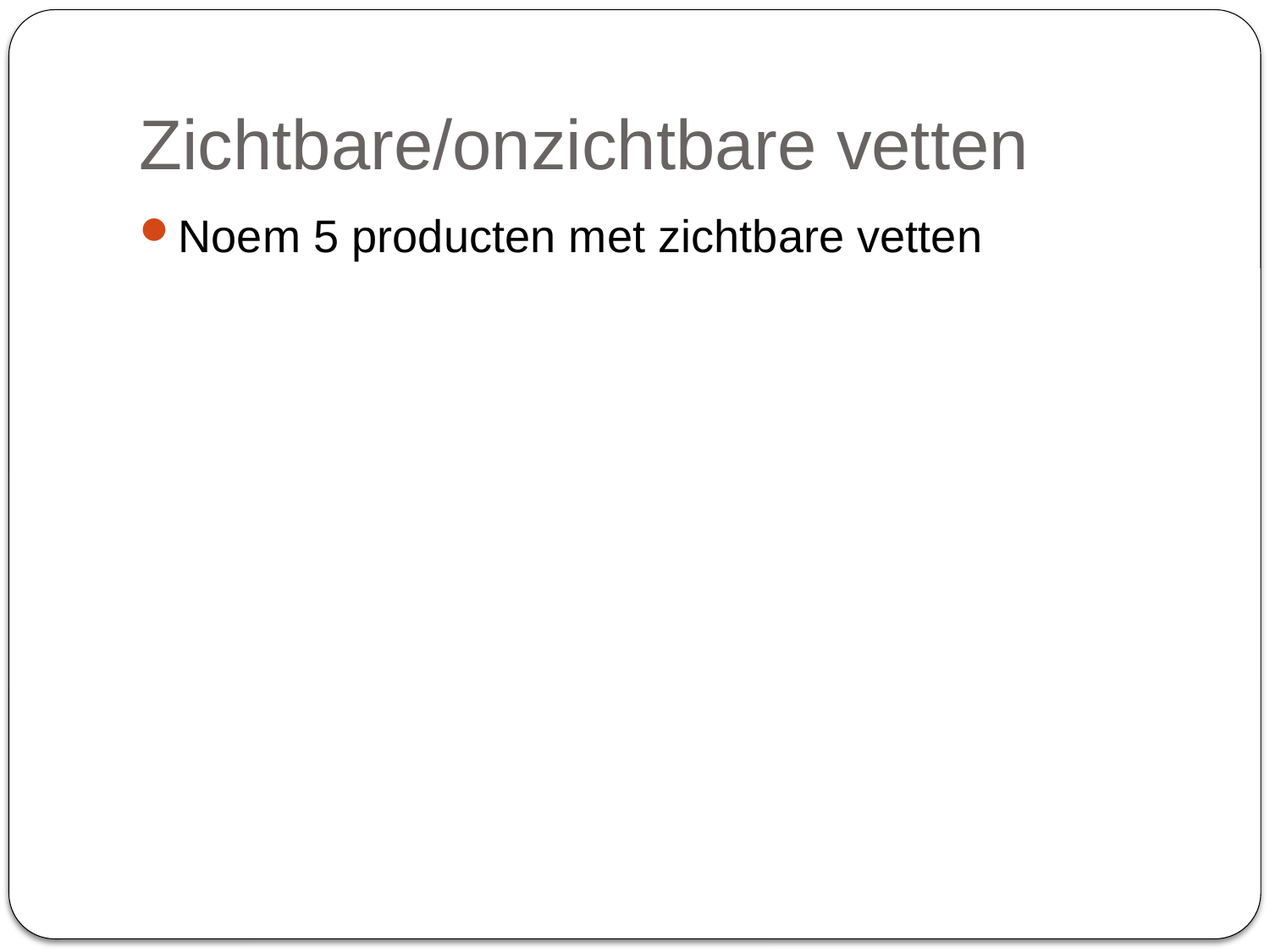

# Zichtbare/onzichtbare vetten
Noem 5 producten met zichtbare vetten